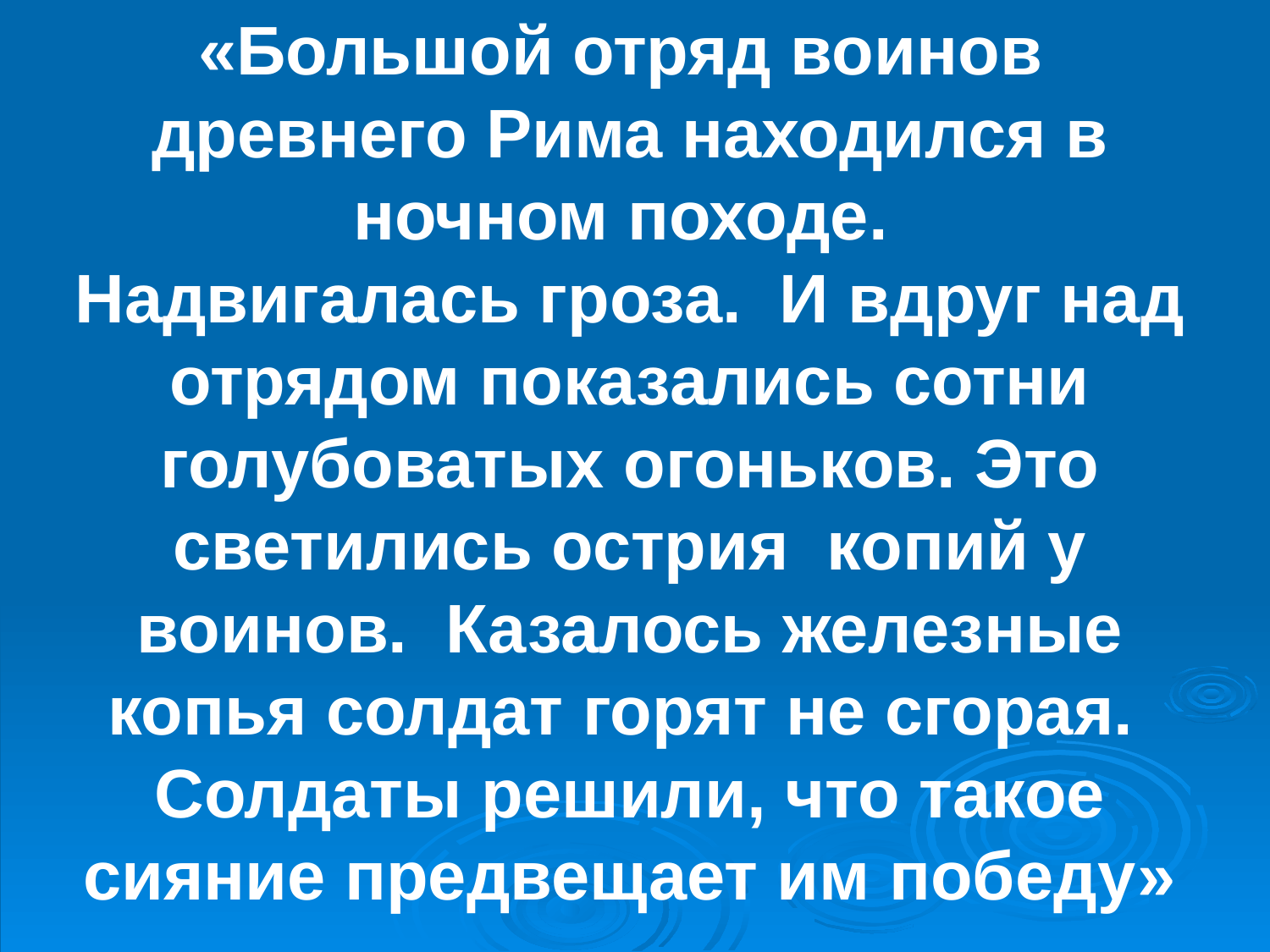

«Большой отряд воинов  древнего Рима находился в ночном походе.
Надвигалась гроза.  И вдруг над отрядом показались сотни голубоватых огоньков. Это светились острия  копий у воинов.  Казалось железные копья солдат горят не сгорая.  Солдаты решили, что такое сияние предвещает им победу»